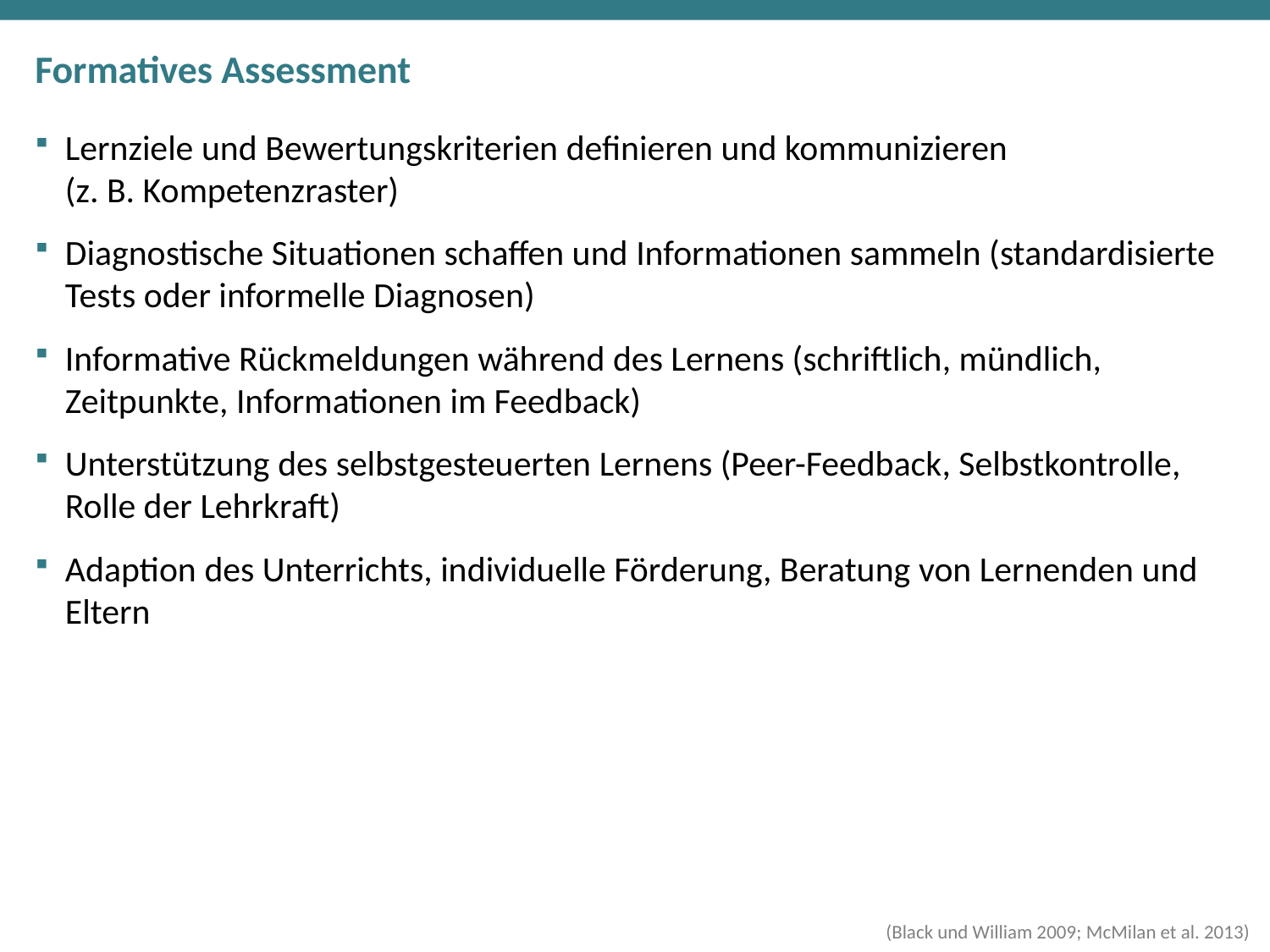

# Formatives Assessment

Lernziele und Bewertungskriterien definieren und kommunizieren
(z. B. Kompetenzraster)
Diagnostische Situationen schaffen und Informationen sammeln (standardisierte  Tests oder informelle Diagnosen)
Informative Rückmeldungen während des Lernens (schriftlich, mündlich, Zeitpunkte, Informationen im Feedback)
Unterstützung des selbstgesteuerten Lernens (Peer-Feedback, Selbstkontrolle, Rolle der Lehrkraft)
Adaption des Unterrichts, individuelle Förderung, Beratung von Lernenden und Eltern

(Black und William 2009; McMilan et al. 2013)